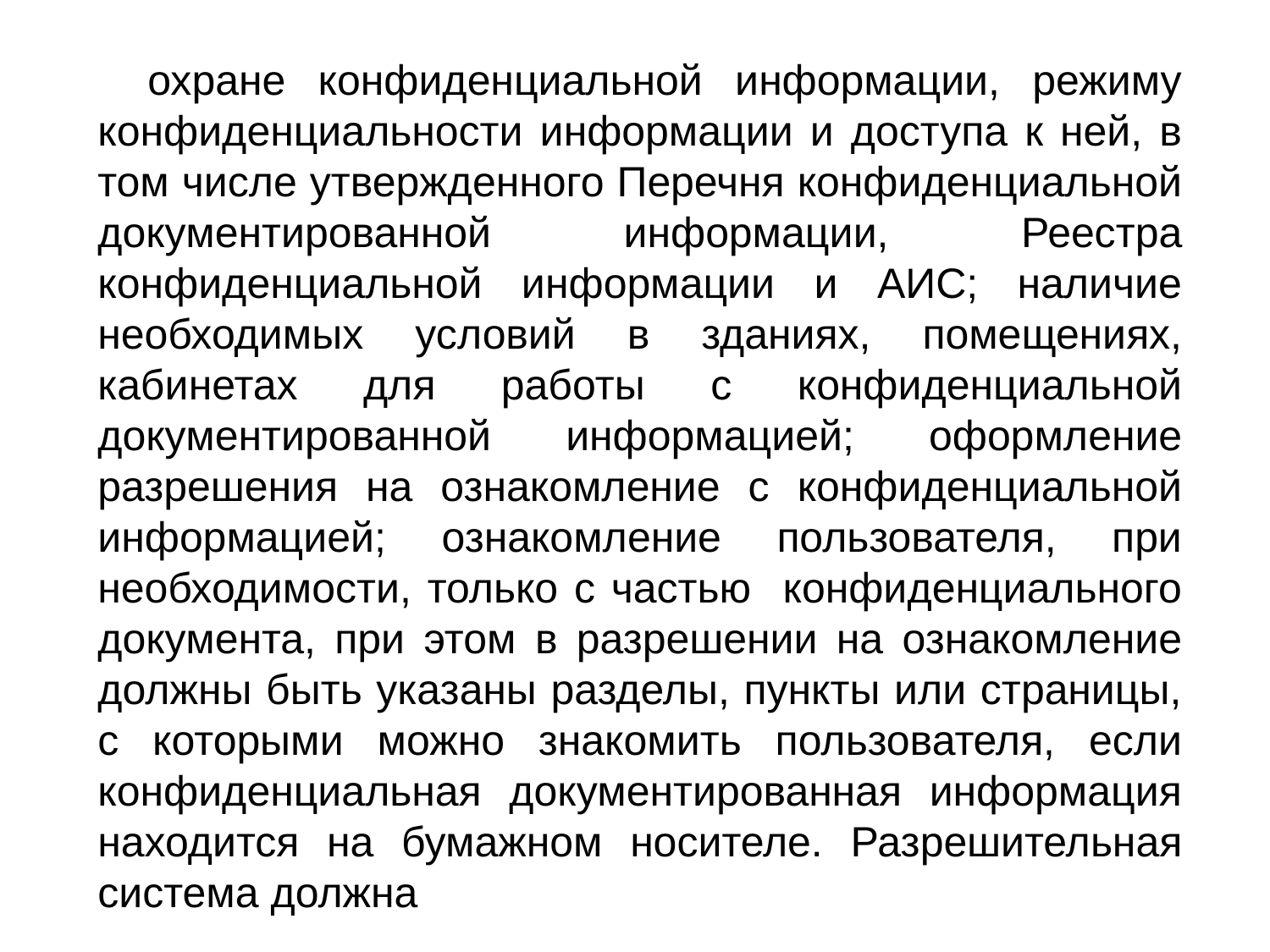

охране конфиденциальной информации, режиму конфиденциальности информации и доступа к ней, в том числе утвержденного Перечня конфиденциальной документированной информации, Реестра конфиденциальной информации и АИС; наличие необходимых условий в зданиях, помещениях, кабинетах для работы с конфиденциальной документированной информацией; оформление разрешения на ознакомление с конфиденциальной информацией; ознакомление пользователя, при необходимости, только с частью  конфиденциального документа, при этом в разрешении на ознакомление должны быть указаны разделы, пункты или страницы, с которыми можно знакомить пользователя, если конфиденциальная документированная информация находится на бумажном носителе. Разрешительная система должна